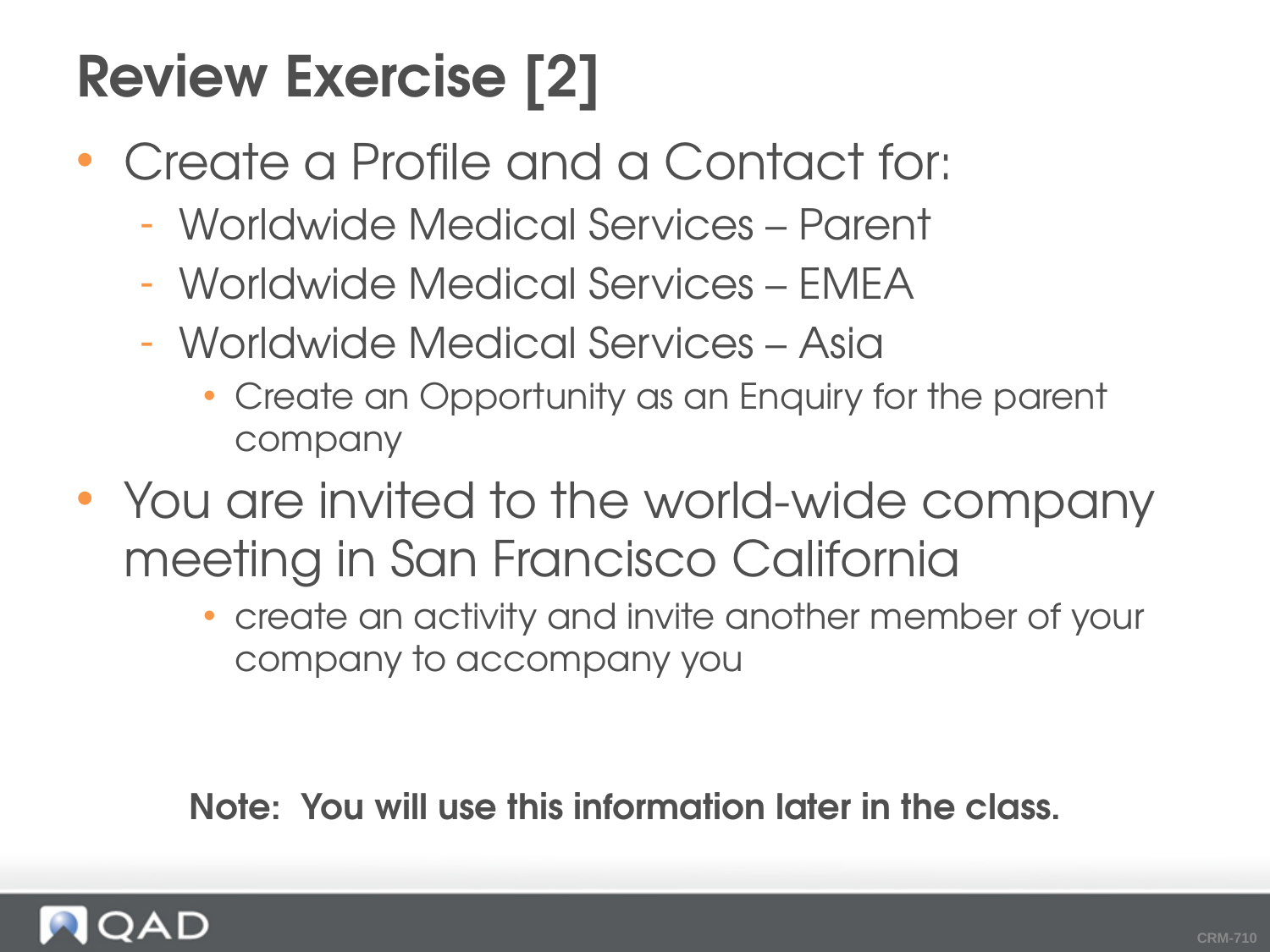

# Review Exercise [2]
Create a Profile and a Contact for:
Worldwide Medical Services – Parent
Worldwide Medical Services – EMEA
Worldwide Medical Services – Asia
Create an Opportunity as an Enquiry for the parent company
You are invited to the world-wide company meeting in San Francisco California
create an activity and invite another member of your company to accompany you

Note:  You will use this information later in the class.
CRM-710